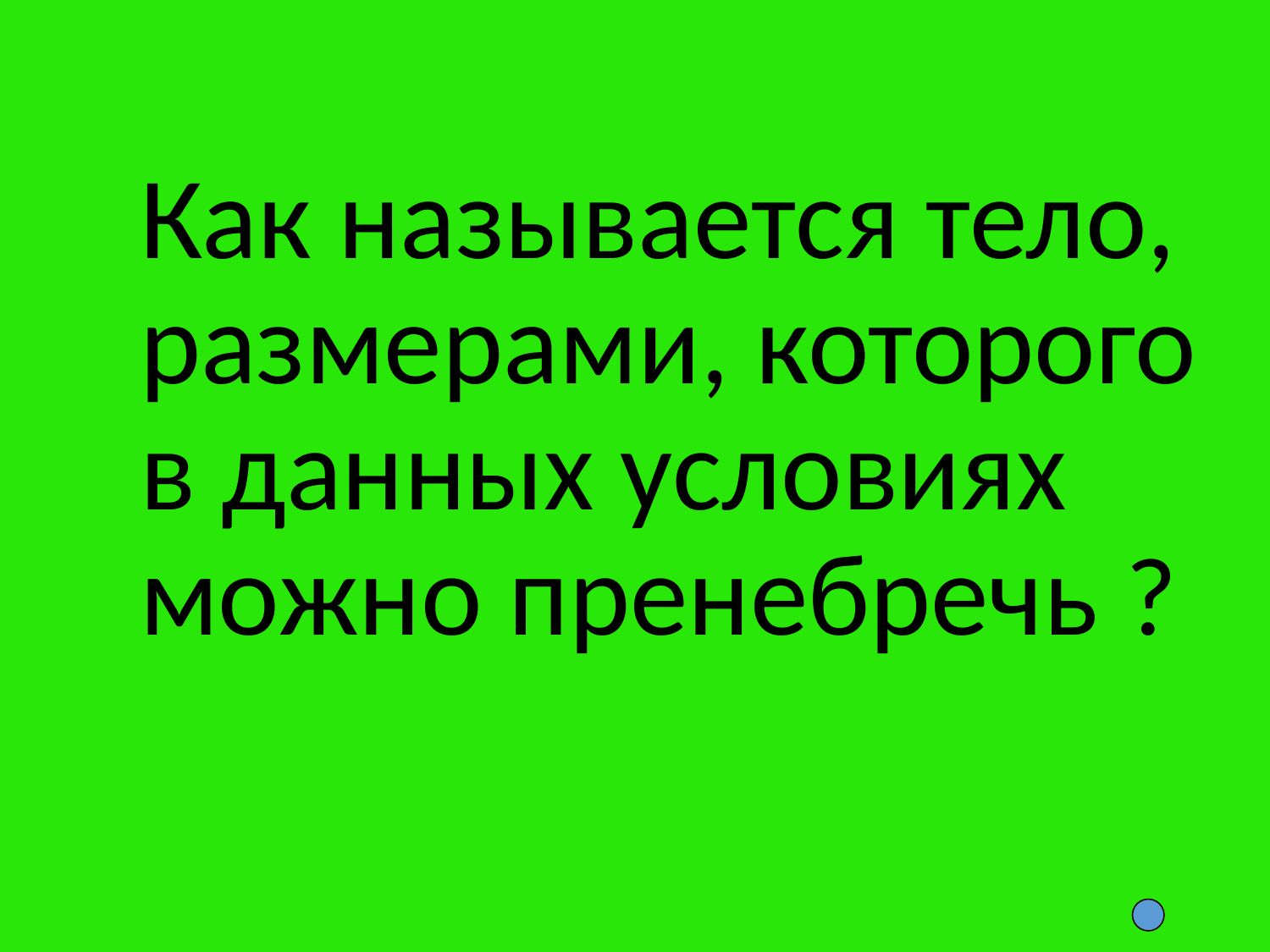

Как называется тело, размерами, которого в данных условиях можно пренебречь ?